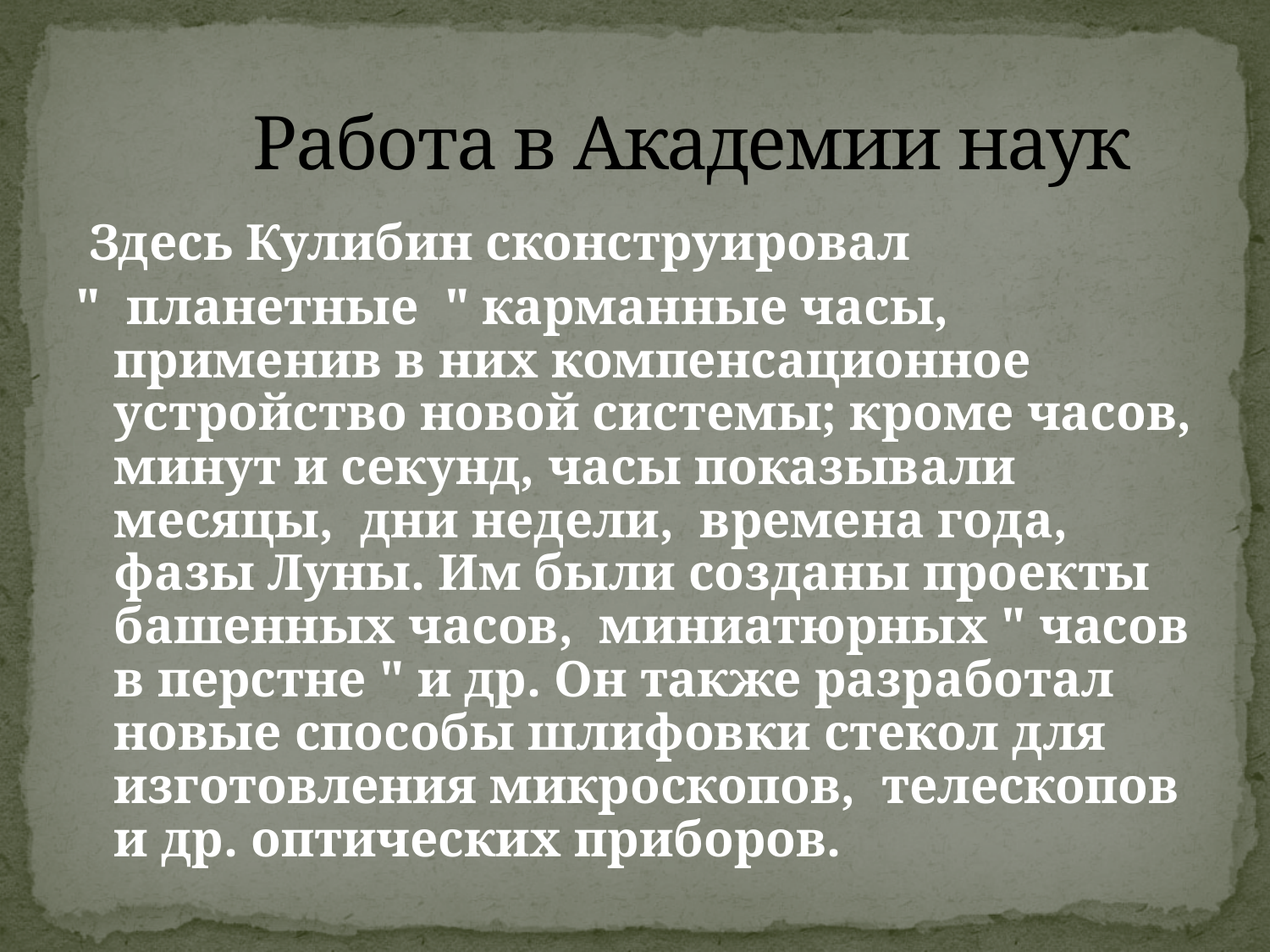

# Работа в Академии наук
 Здесь Кулибин сконструировал
"  планетные  " карманные часы,  применив в них компенсационное устройство новой системы; кроме часов, минут и секунд, часы показывали месяцы,  дни недели,  времена года, фазы Луны. Им были созданы проекты башенных часов,  миниатюрных " часов в перстне " и др. Он также разработал новые способы шлифовки стекол для изготовления микроскопов,  телескопов и др. оптических приборов.